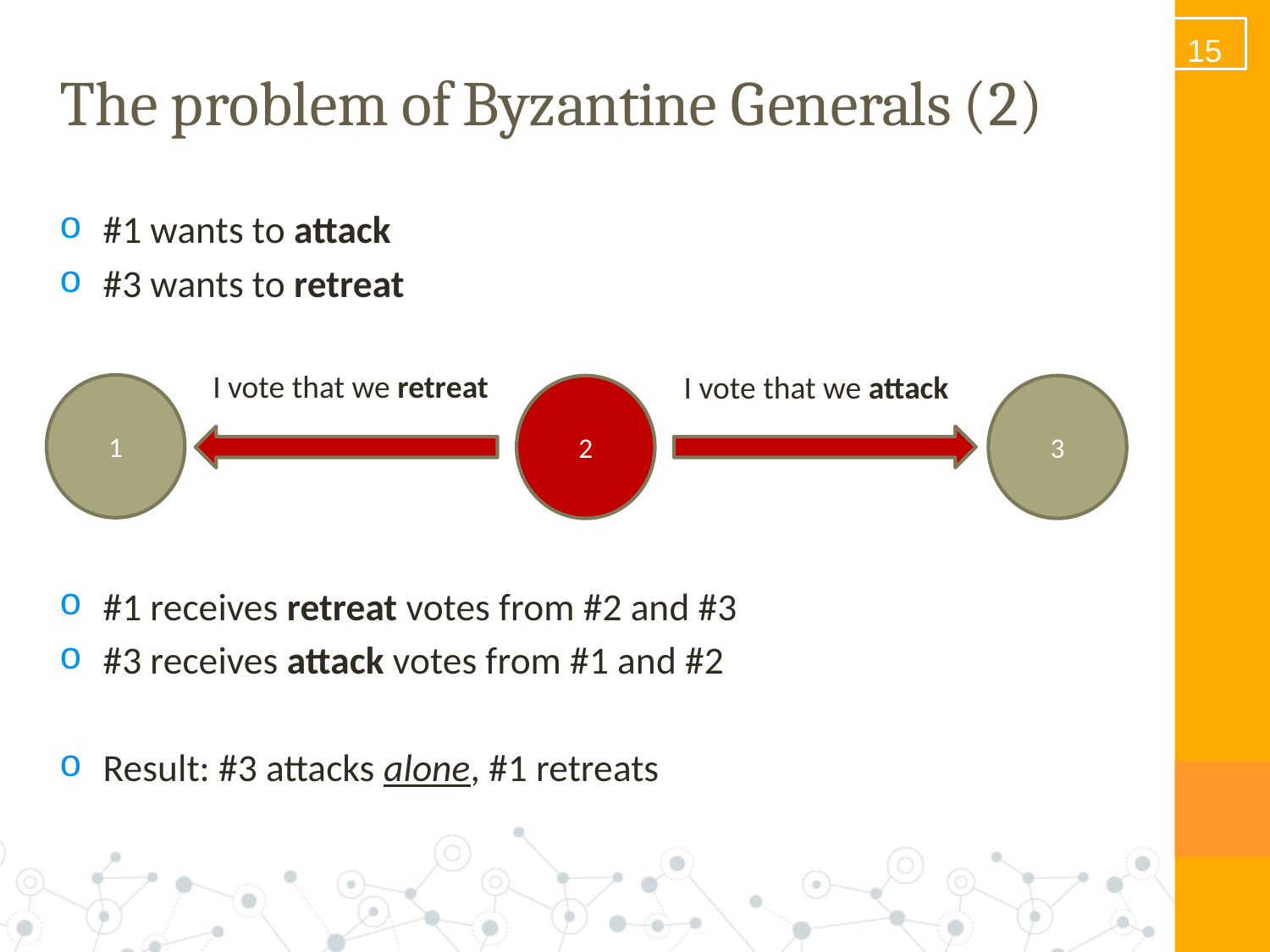

15
# The problem of Byzantine Generals (2)
#1 wants to attack
#3 wants to retreat

#1 receives retreat votes from #2 and #3
#3 receives attack votes from #1 and #2

Result: #3 attacks alone, #1 retreats
I vote that we retreat
I vote that we attack
1
2
3